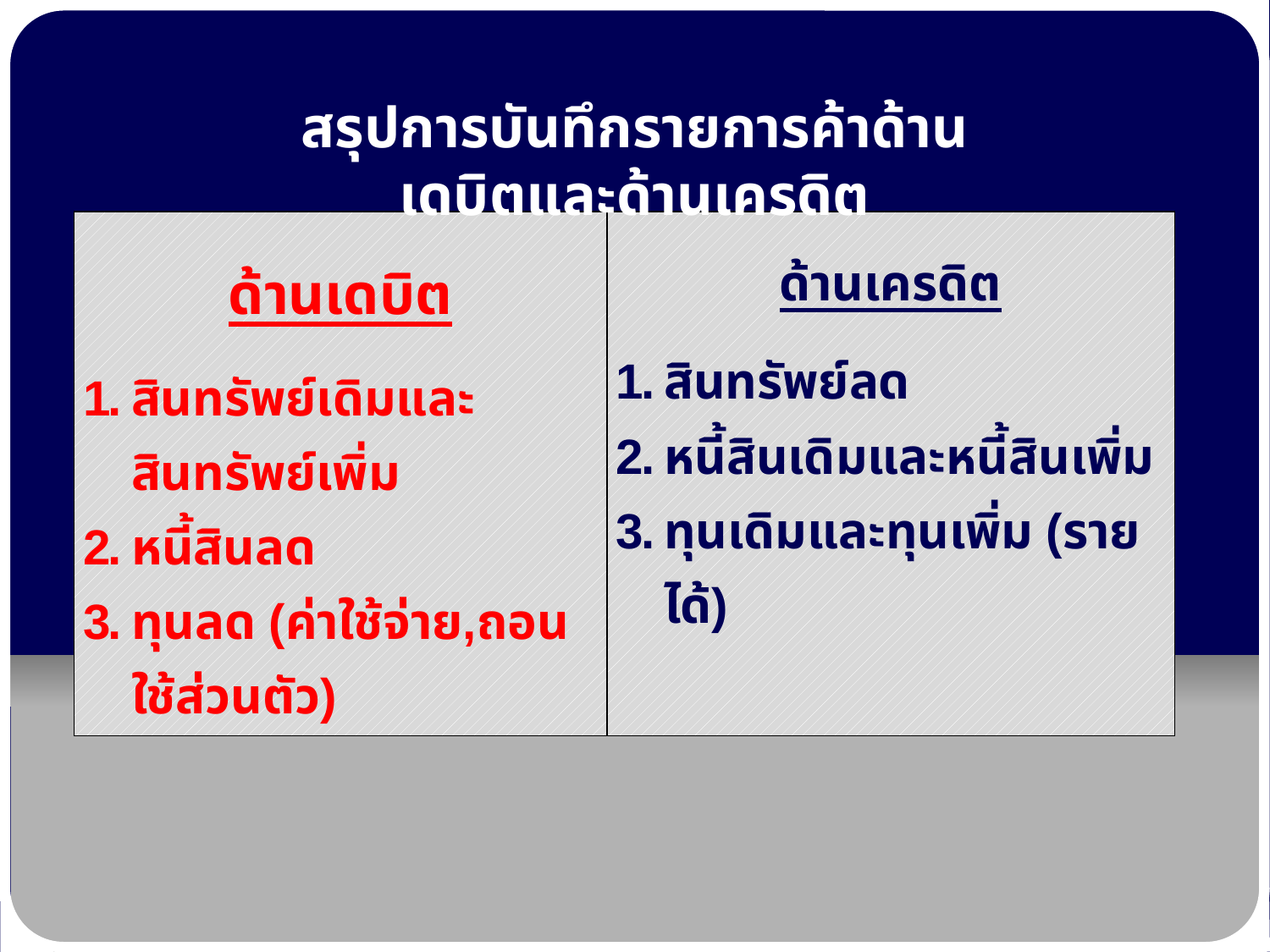

สรุปการบันทึกรายการค้าด้านเดบิตและด้านเครดิต
| ด้านเดบิต สินทรัพย์เดิมและสินทรัพย์เพิ่ม หนี้สินลด ทุนลด (ค่าใช้จ่าย,ถอนใช้ส่วนตัว) | ด้านเครดิต สินทรัพย์ลด หนี้สินเดิมและหนี้สินเพิ่ม ทุนเดิมและทุนเพิ่ม (รายได้) |
| --- | --- |